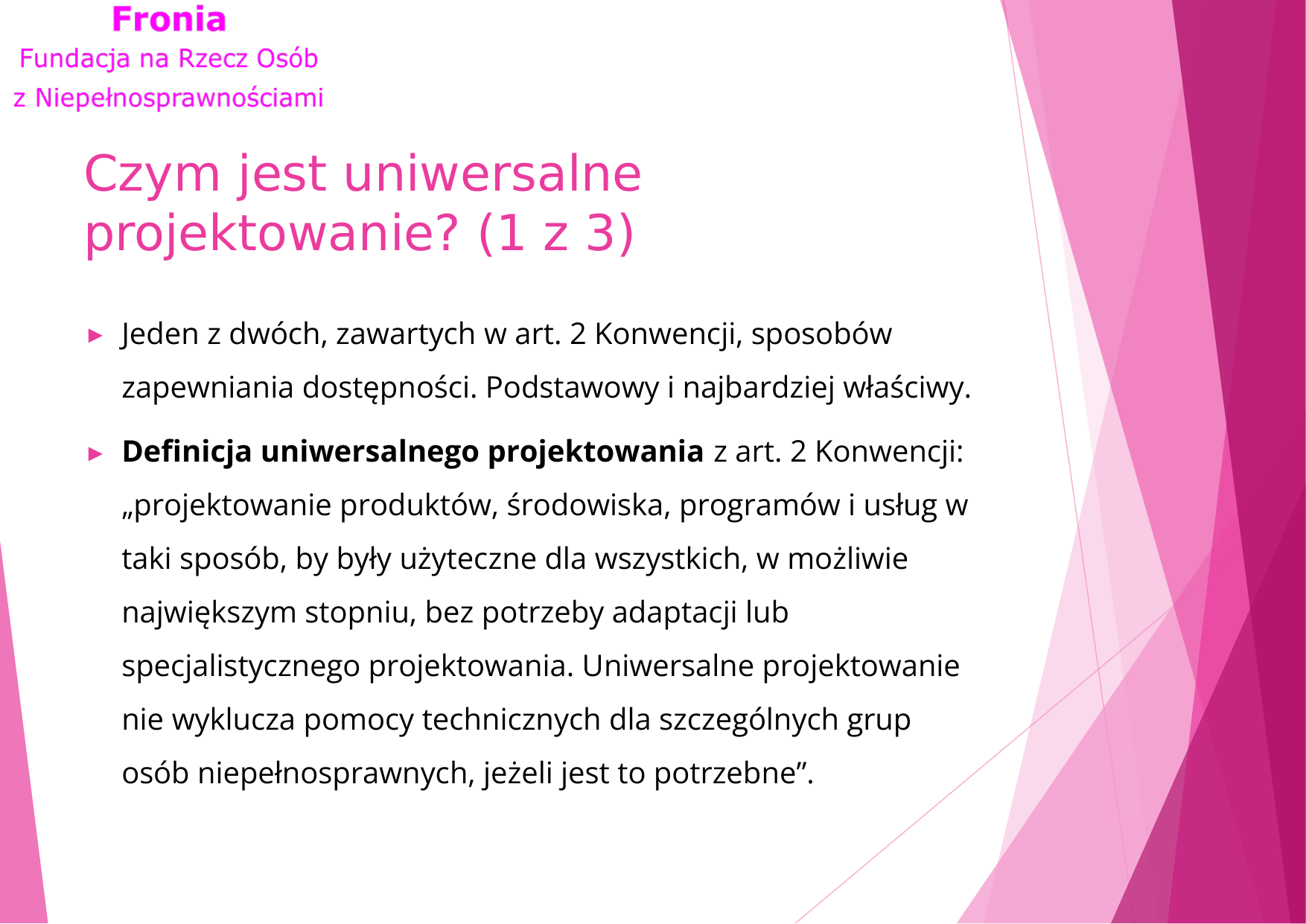

# Czym jest uniwersalne projektowanie? (1 z 3)
Jeden z dwóch, zawartych w art. 2 Konwencji, sposobów zapewniania dostępności. Podstawowy i najbardziej właściwy.
Definicja uniwersalnego projektowania z art. 2 Konwencji: „projektowanie produktów, środowiska, programów i usług w taki sposób, by były użyteczne dla wszystkich, w możliwie największym stopniu, bez potrzeby adaptacji lub specjalistycznego projektowania. Uniwersalne projektowanie nie wyklucza pomocy technicznych dla szczególnych grup osób niepełnosprawnych, jeżeli jest to potrzebne”.